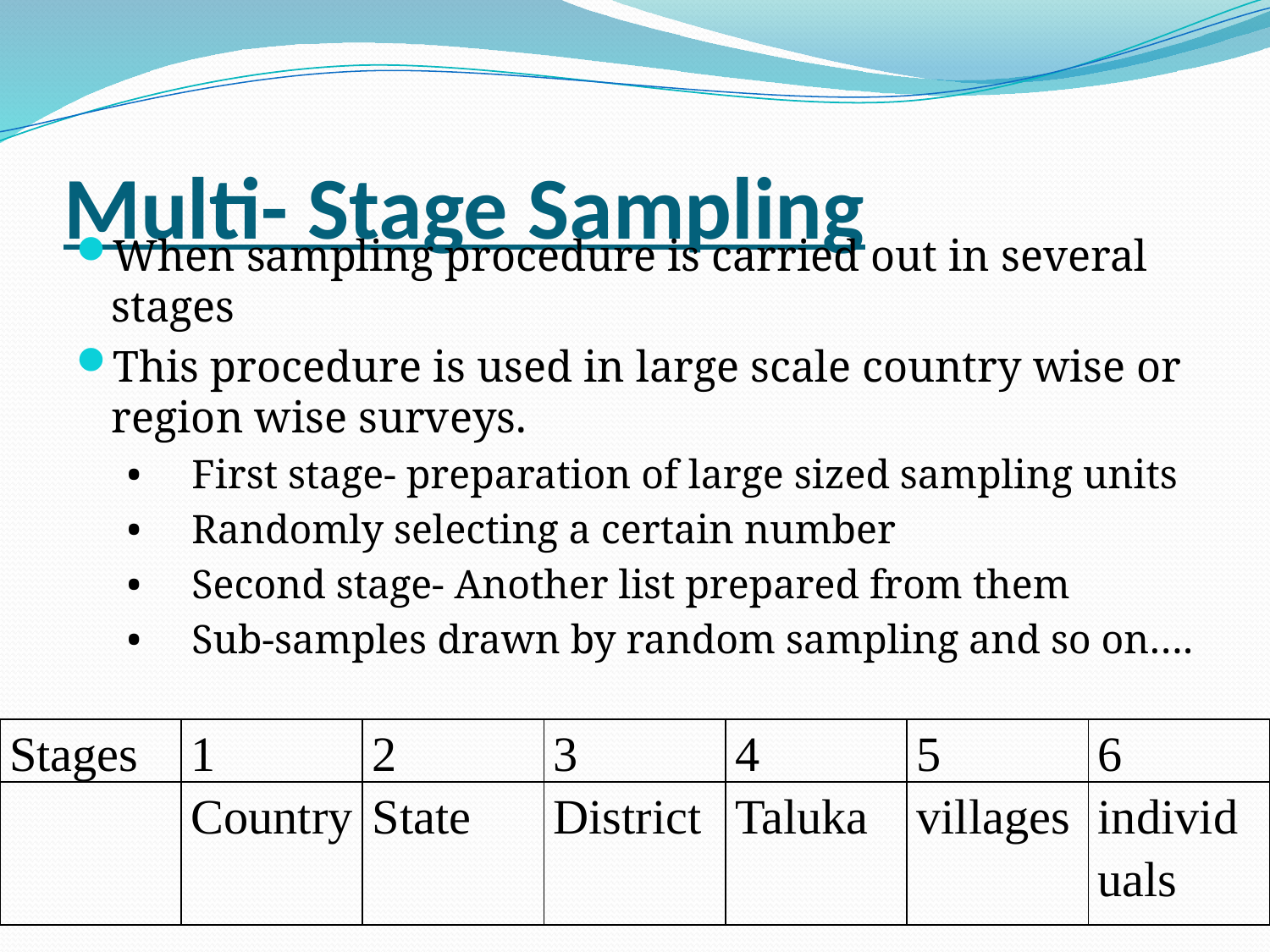

# Multi- Stage Sampling
When sampling procedure is carried out in several stages
This procedure is used in large scale country wise or region wise surveys.
•     First stage- preparation of large sized sampling units
•     Randomly selecting a certain number
•     Second stage- Another list prepared from them
•     Sub-samples drawn by random sampling and so on….

| Stages | 1 | 2 | 3 | 4 | 5 | 6 |
| --- | --- | --- | --- | --- | --- | --- |
|  | Country | State | District | Taluka | villages | individuals |